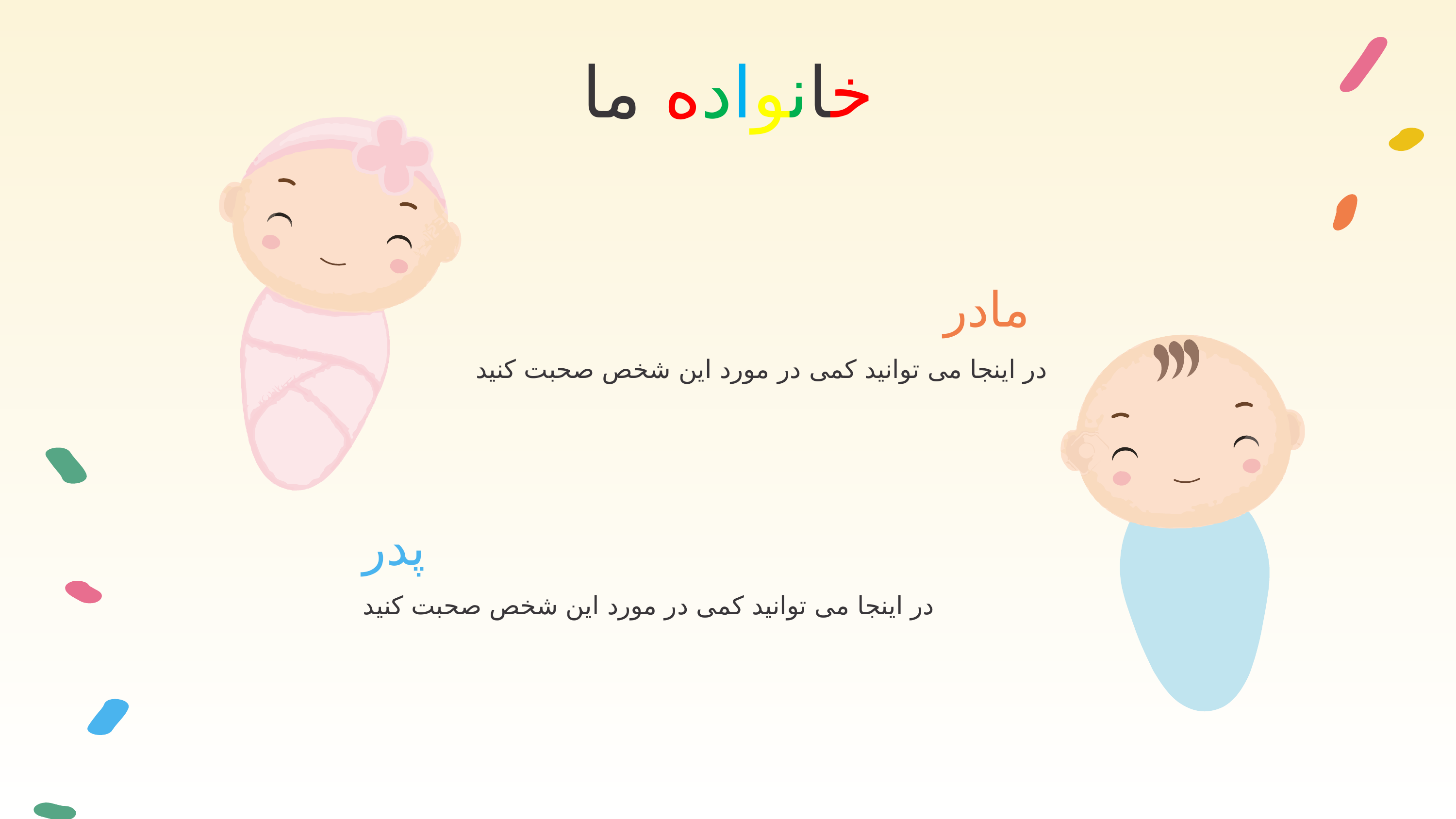

# خانواده ما

مادر

در اینجا می توانید کمی در مورد این شخص صحبت کنید
پدر
در اینجا می توانید کمی در مورد این شخص صحبت کنید